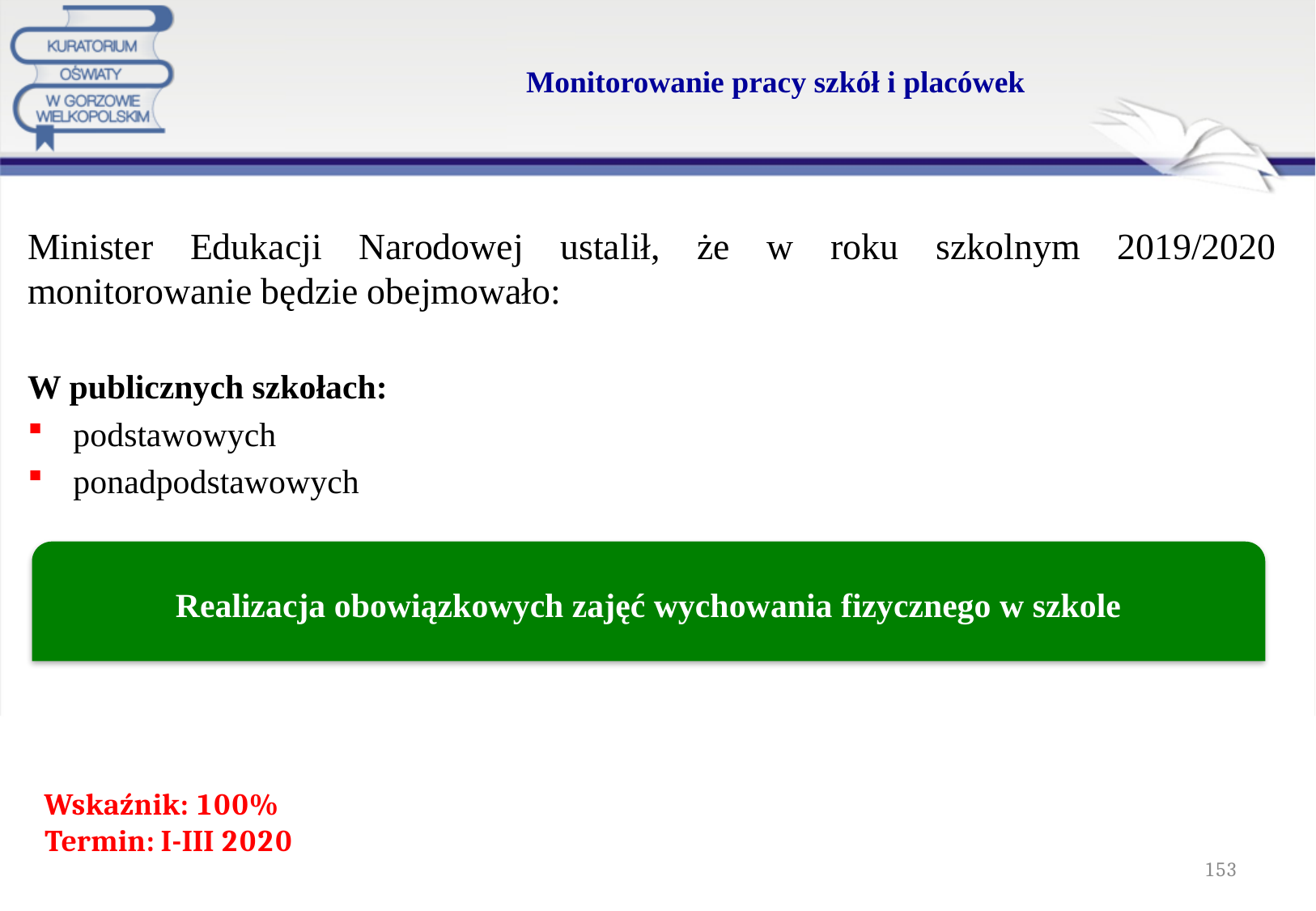

# Monitorowanie pracy szkół i placówek
Minister Edukacji Narodowej ustalił, że w roku szkolnym 2019/2020 monitorowanie będzie obejmowało:

W publicznych szkołach:
podstawowych
ponadpodstawowych

Realizacja obowiązkowych zajęć wychowania fizycznego w szkole

Wskaźnik: 100%
Termin: I-III 2020
153